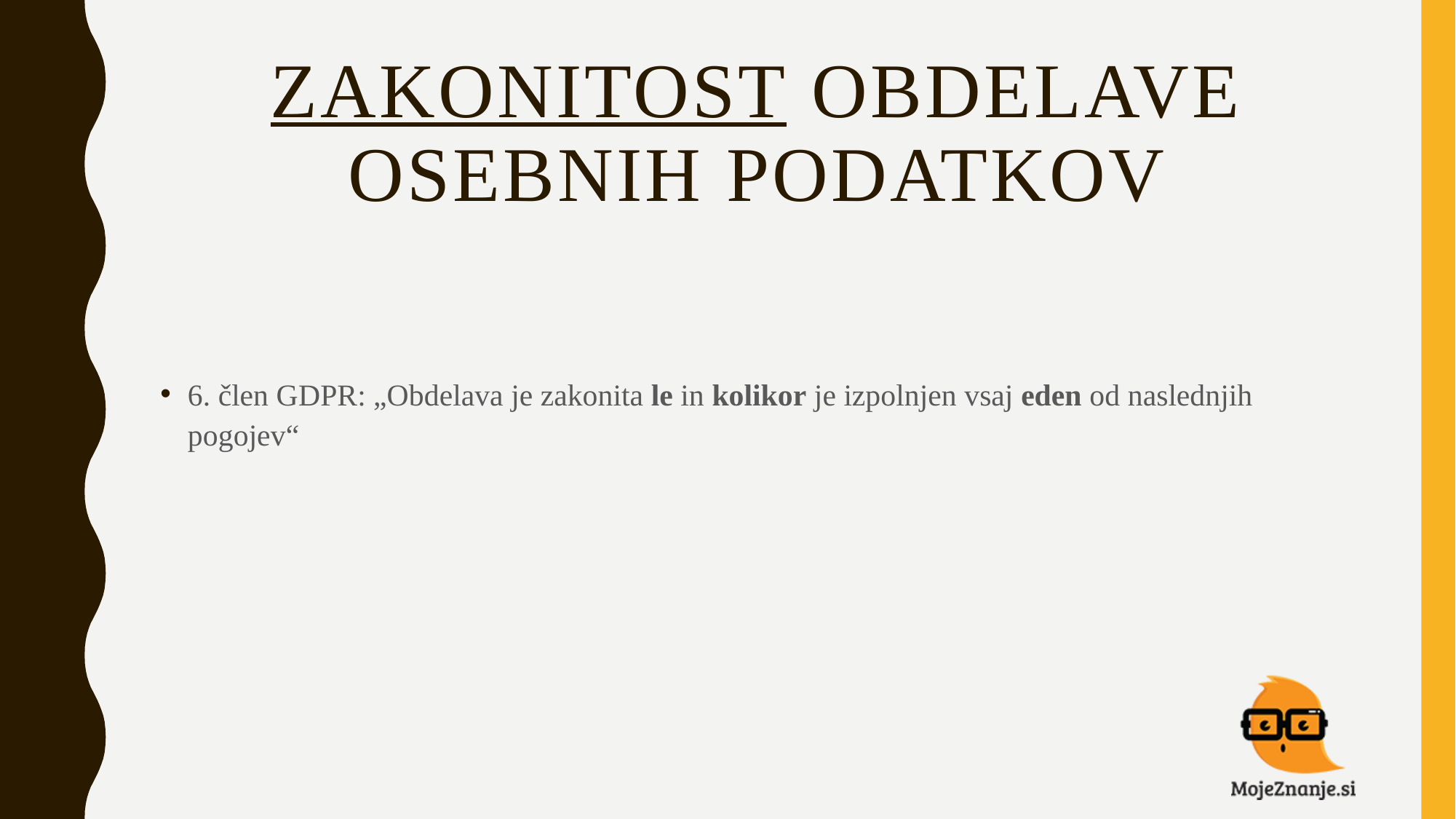

# ZAKONITOST OBDELAVE OSEBNIH PODATKOV
6. člen GDPR: „Obdelava je zakonita le in kolikor je izpolnjen vsaj eden od naslednjih pogojev“